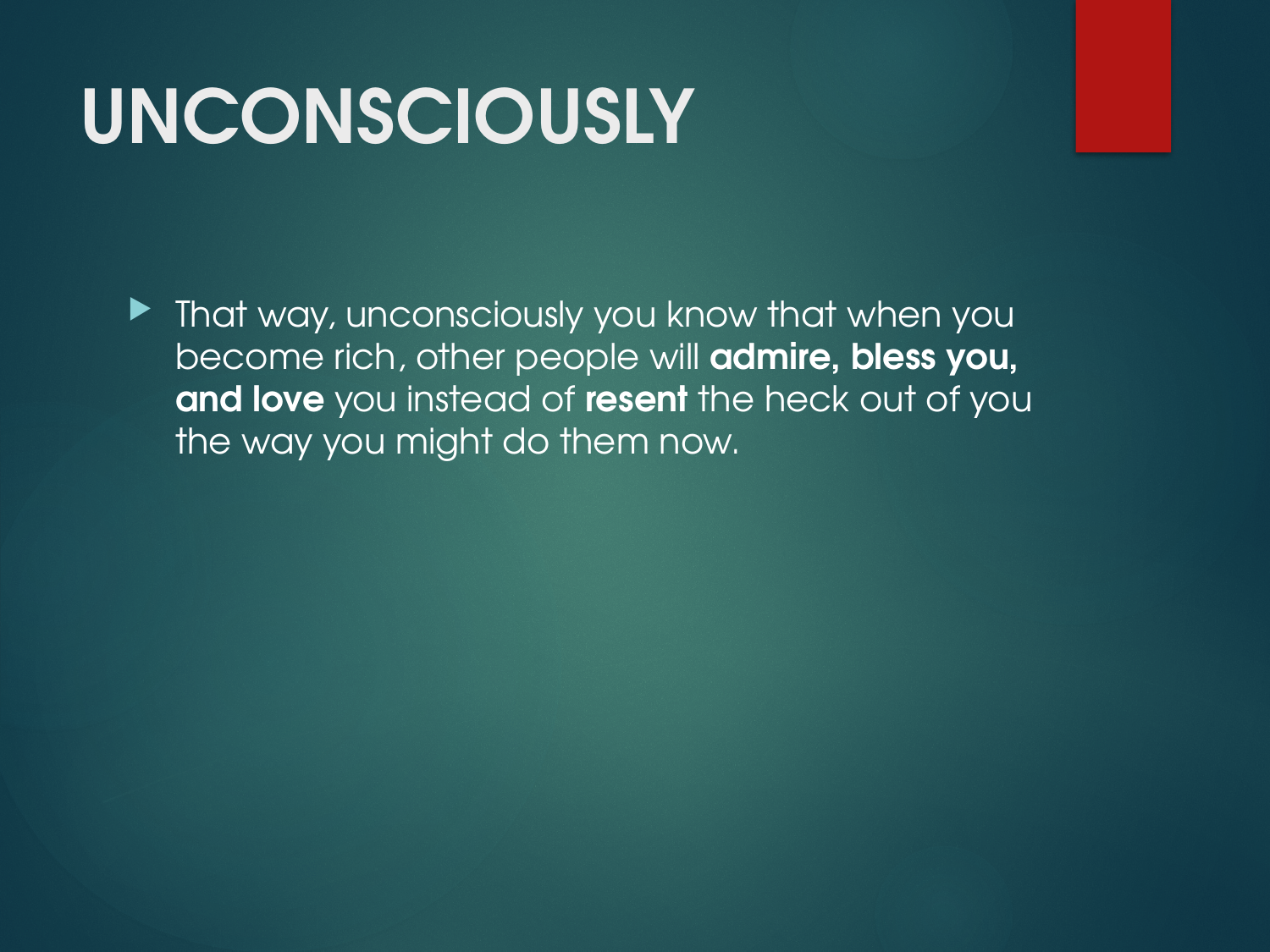

# UNCONSCIOUSLY
That way, unconsciously you know that when you become rich, other people will admire, bless you, and love you instead of resent the heck out of you the way you might do them now.